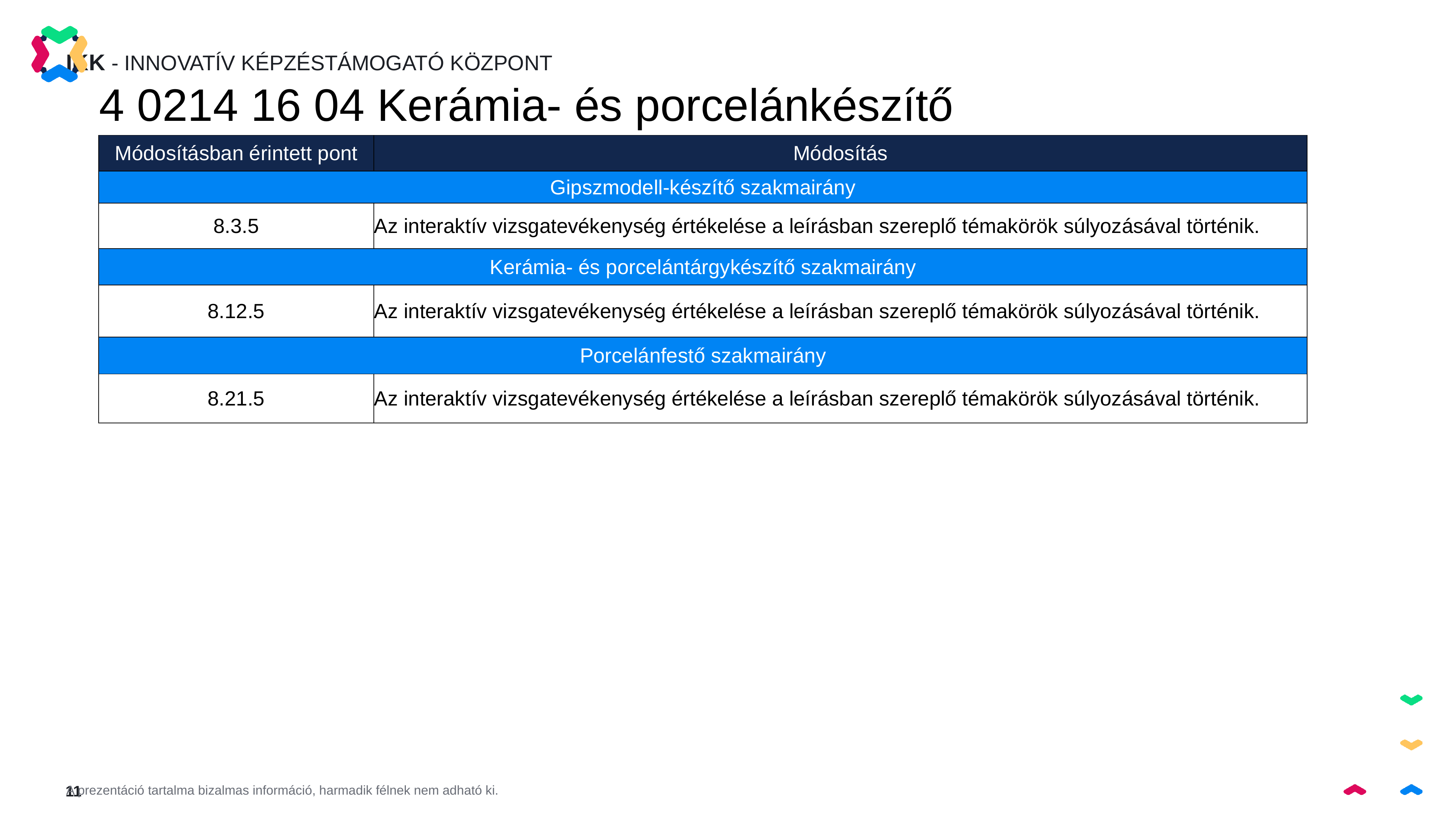

4 0214 16 04 Kerámia- és porcelánkészítő
| Módosításban érintett pont | Módosítás |
| --- | --- |
| Gipszmodell-készítő szakmairány |  |
| 8.3.5 | Az interaktív vizsgatevékenység értékelése a leírásban szereplő témakörök súlyozásával történik. |
| Kerámia- és porcelántárgykészítő szakmairány |  |
| 8.12.5 | Az interaktív vizsgatevékenység értékelése a leírásban szereplő témakörök súlyozásával történik. |
| Porcelánfestő szakmairány |  |
| 8.21.5 | Az interaktív vizsgatevékenység értékelése a leírásban szereplő témakörök súlyozásával történik. |